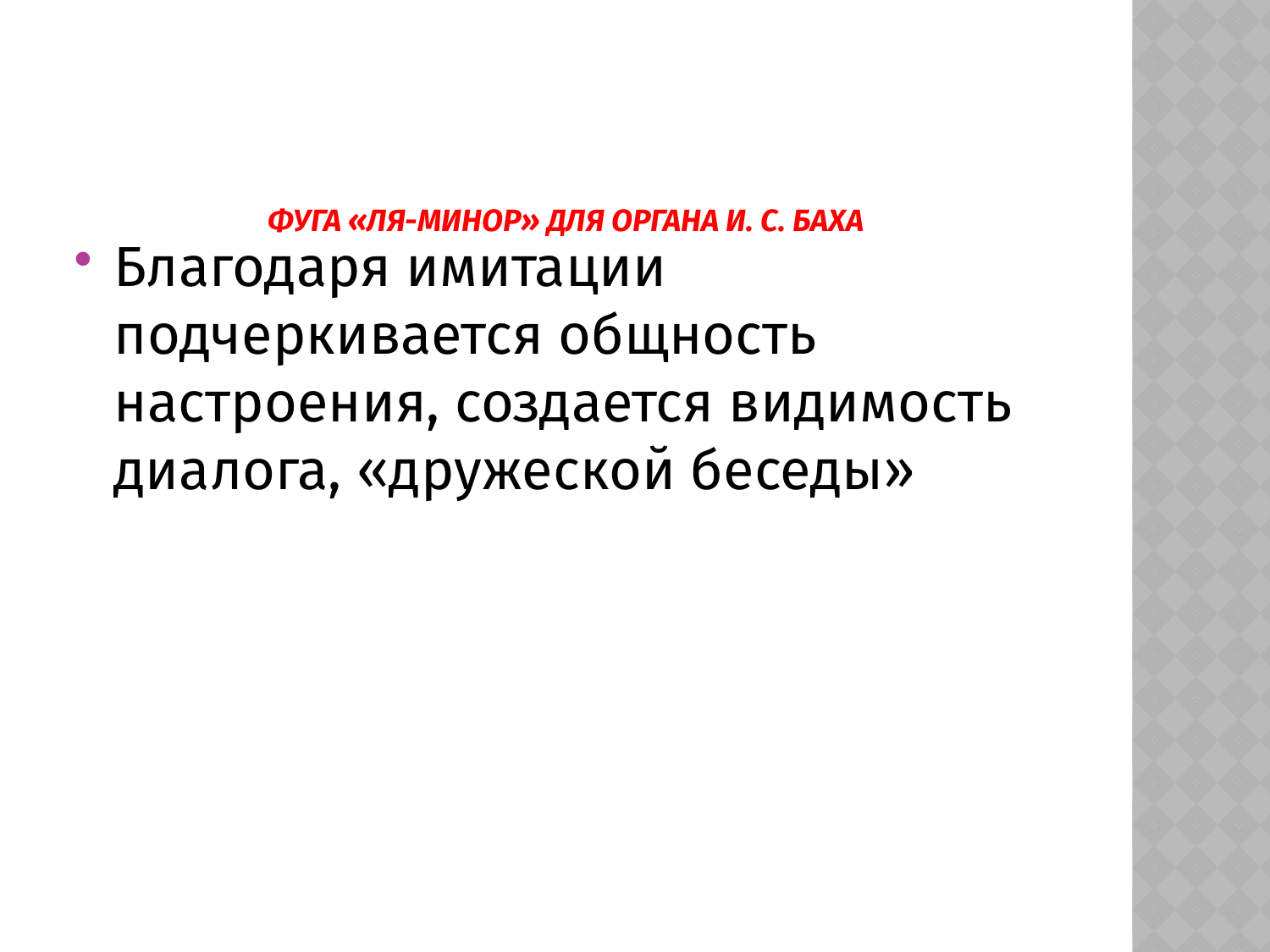

# Фуга «Ля-минор» для органа И. С. Баха
Благодаря имитации подчеркивается общность настроения, создается видимость диалога, «дружеской беседы»